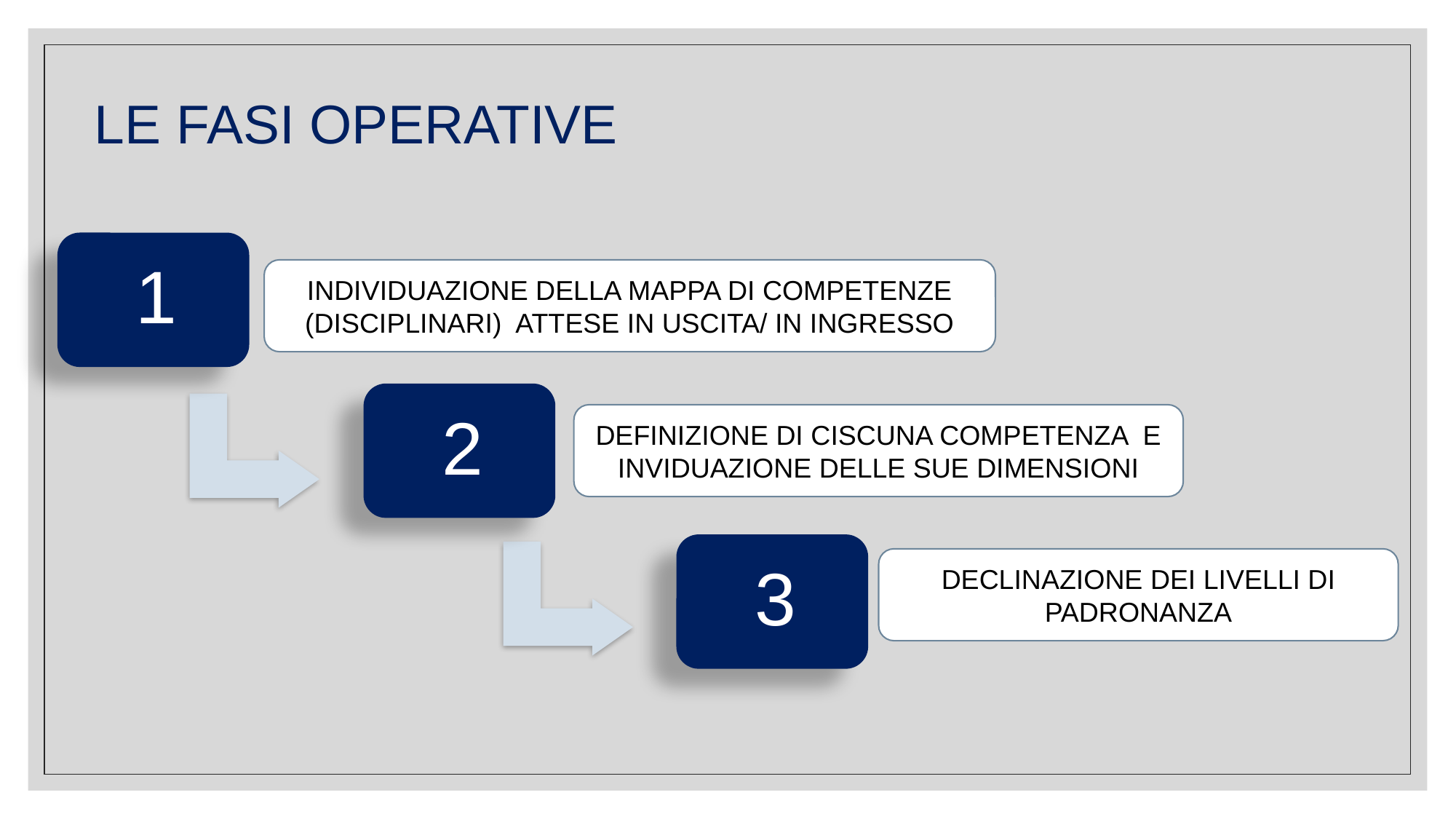

# LE FASI OPERATIVE
1
2
3
INDIVIDUAZIONE DELLA MAPPA DI COMPETENZE (DISCIPLINARI)  ATTESE IN USCITA/ IN INGRESSO
DEFINIZIONE DI CISCUNA COMPETENZA  E INVIDUAZIONE DELLE SUE DIMENSIONI
DECLINAZIONE DEI LIVELLI DI PADRONANZA